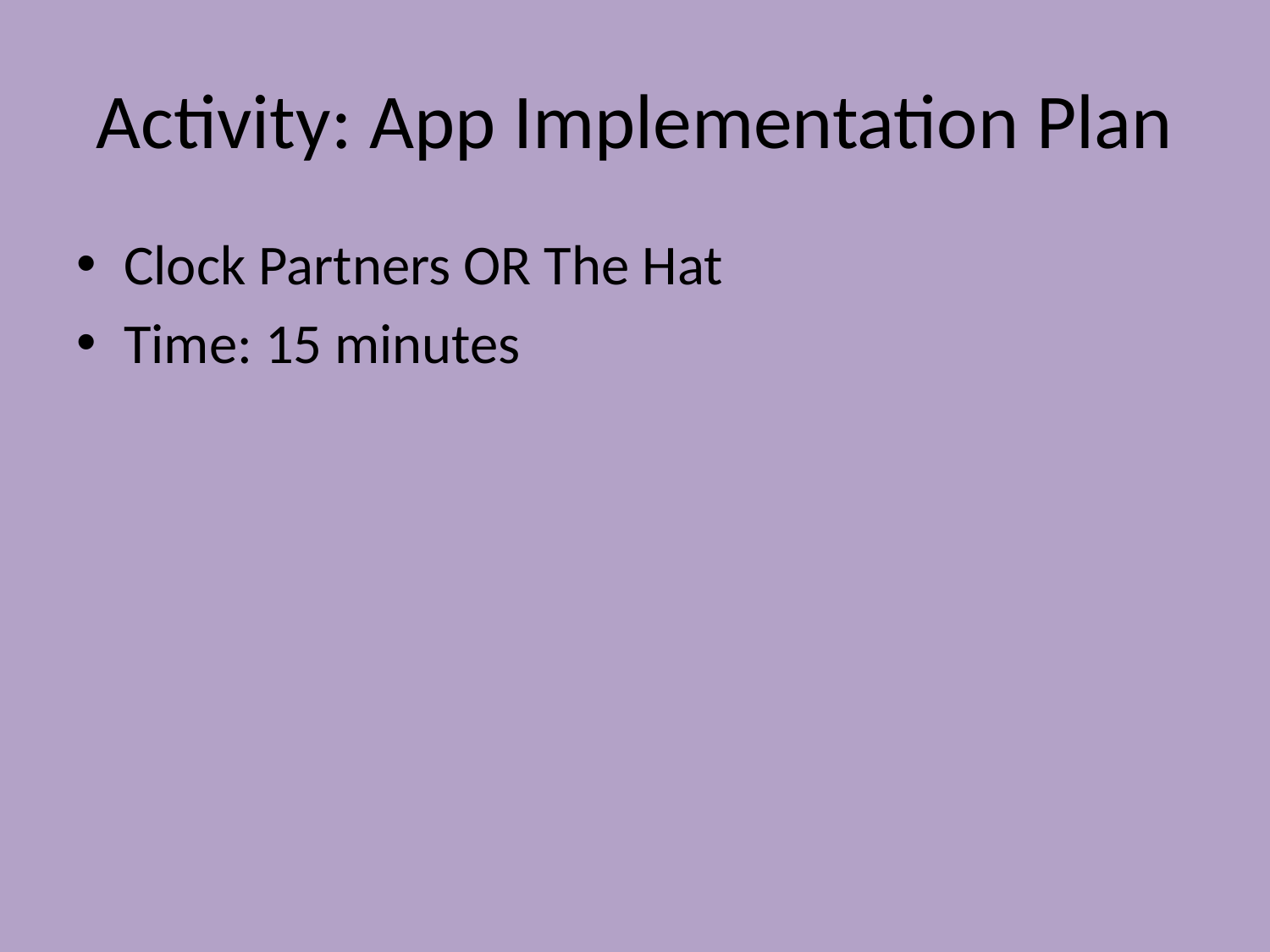

# Activity: App Implementation Plan
Clock Partners OR The Hat
Time: 15 minutes